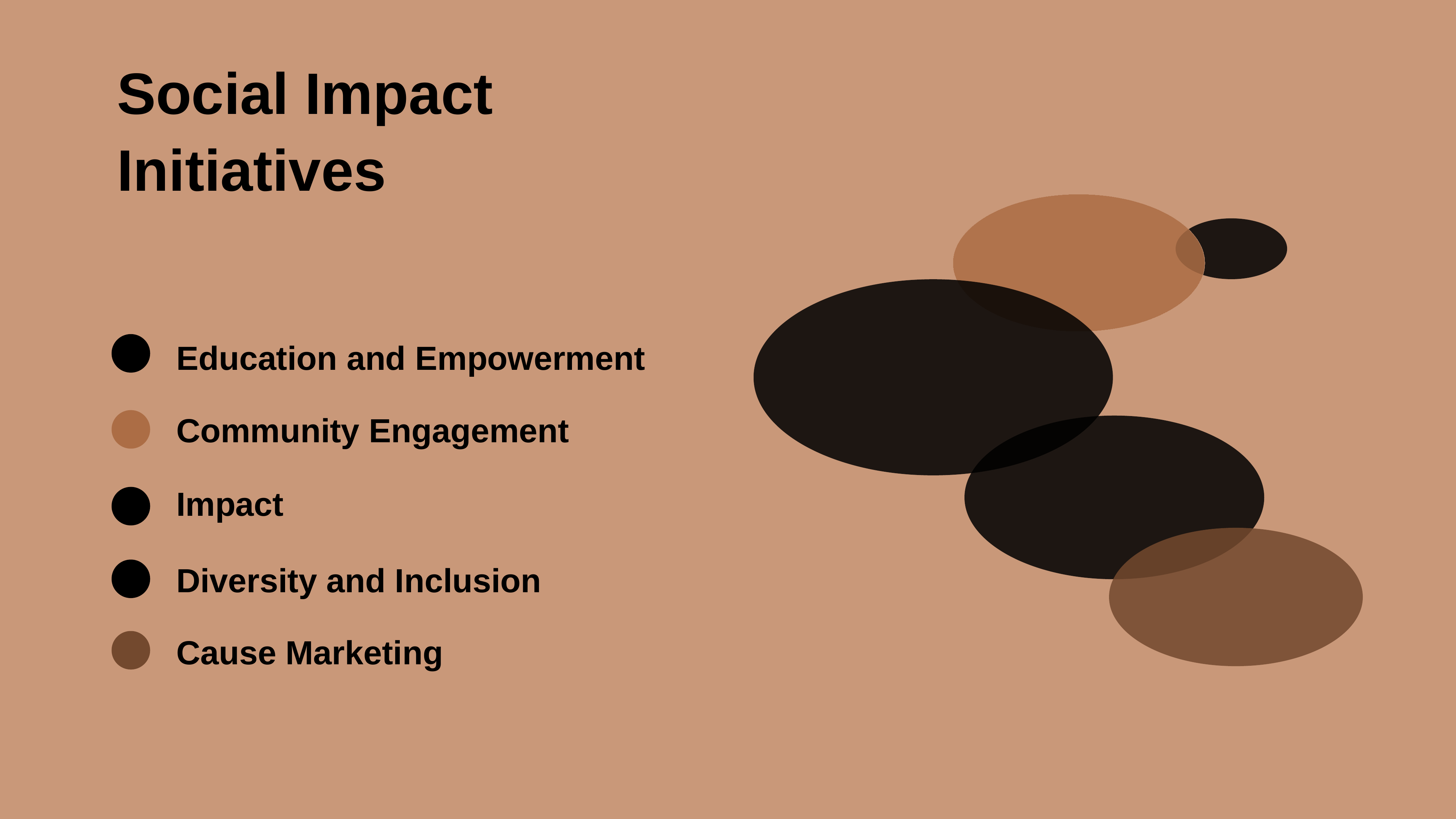

Social Impact Initiatives

Education and Empowerment

Community Engagement

Impact

Diversity and Inclusion

Cause Marketing